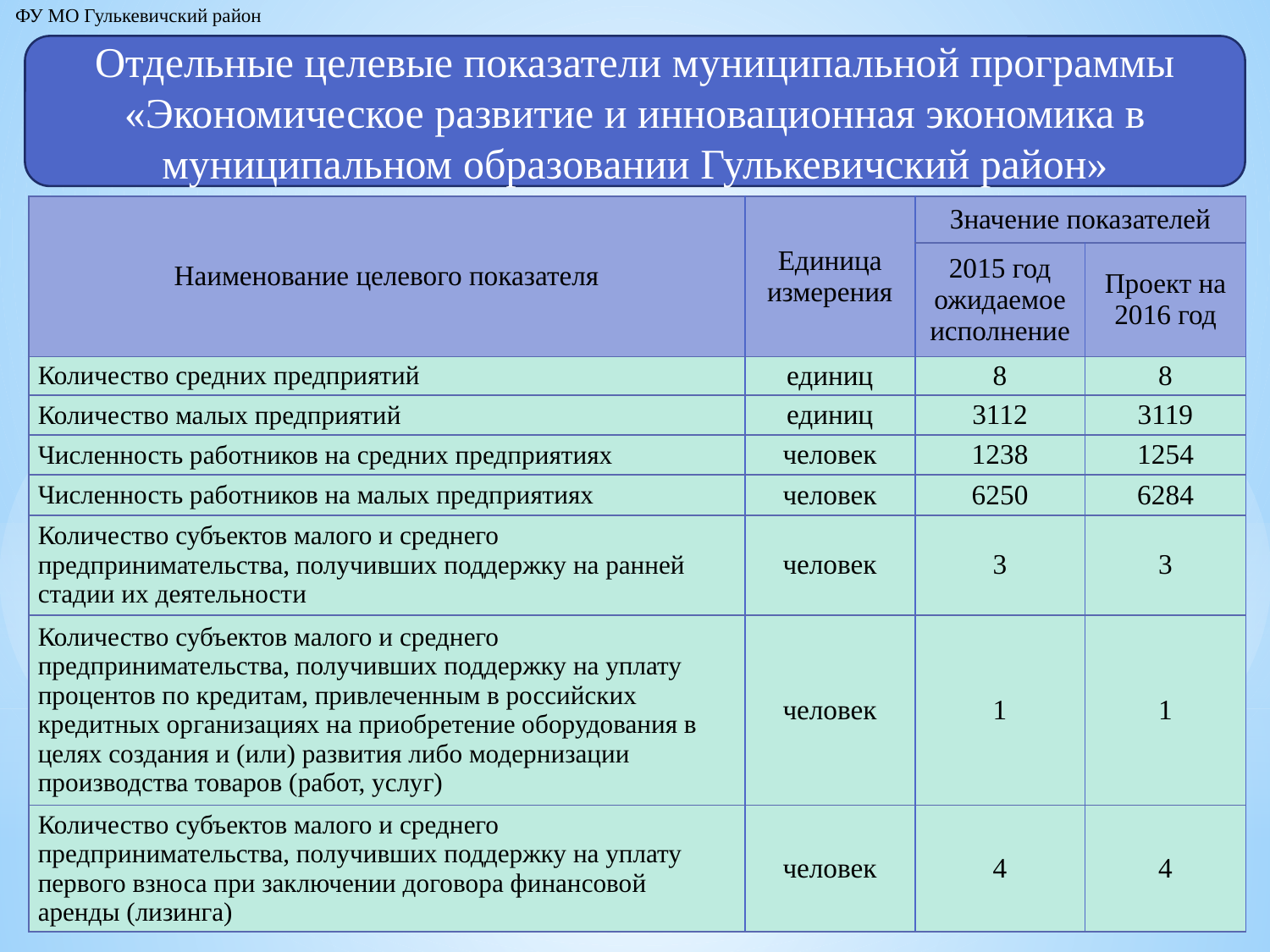

ФУ МО Гулькевичский район
Отдельные целевые показатели муниципальной программы «Экономическое развитие и инновационная экономика в муниципальном образовании Гулькевичский район»
| Наименование целевого показателя | Единица измерения | Значение показателей |  |
| --- | --- | --- | --- |
|  |  | 2015 год ожидаемое исполнение | Проект на 2016 год |
| Количество средних предприятий | единиц | 8 | 8 |
| Количество малых предприятий | единиц | 3112 | 3119 |
| Численность работников на средних предприятиях | человек | 1238 | 1254 |
| Численность работников на малых предприятиях | человек | 6250 | 6284 |
| Количество субъектов малого и среднего предпринимательства, получивших поддержку на ранней стадии их деятельности | человек | 3 | 3 |
| Количество субъектов малого и среднего предпринимательства, получивших поддержку на уплату процентов по кредитам, привлеченным в российских кредитных организациях на приобретение оборудования в целях создания и (или) развития либо модернизации производства товаров (работ, услуг) | человек | 1 | 1 |
| Количество субъектов малого и среднего предпринимательства, получивших поддержку на уплату первого взноса при заключении договора финансовой аренды (лизинга) | человек | 4 | 4 |